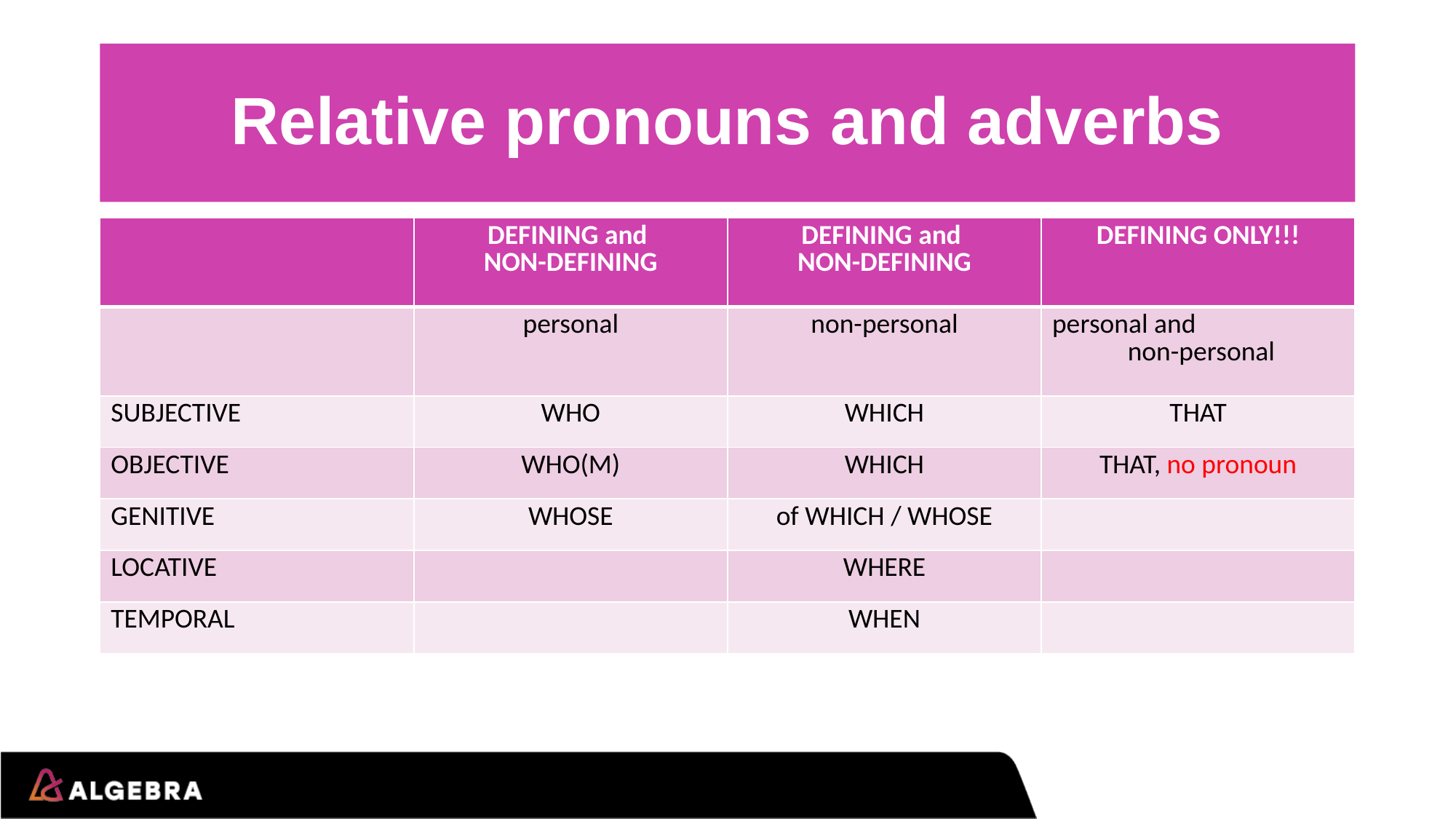

# Relative pronouns and adverbs
|  | DEFINING and NON-DEFINING | DEFINING and NON-DEFINING | DEFINING ONLY!!! |
| --- | --- | --- | --- |
|  | personal | non-personal | personal and non-personal |
| SUBJECTIVE | WHO | WHICH | THAT |
| OBJECTIVE | WHO(M) | WHICH | THAT, no pronoun |
| GENITIVE | WHOSE | of WHICH / WHOSE |  |
| LOCATIVE |  | WHERE |  |
| TEMPORAL |  | WHEN |  |